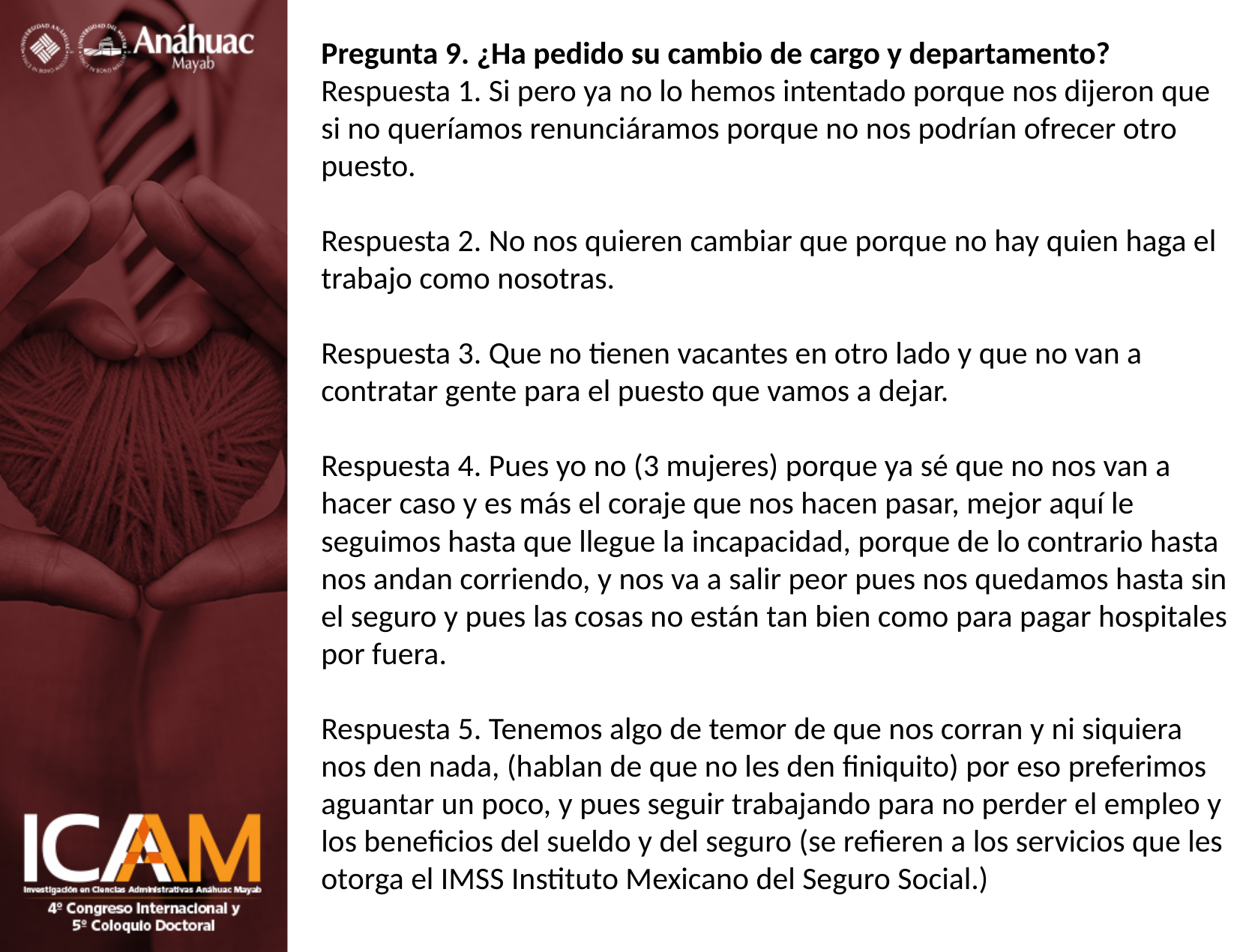

Pregunta 9. ¿Ha pedido su cambio de cargo y departamento?
Respuesta 1. Si pero ya no lo hemos intentado porque nos dijeron que si no queríamos renunciáramos porque no nos podrían ofrecer otro puesto.

Respuesta 2. No nos quieren cambiar que porque no hay quien haga el trabajo como nosotras.

Respuesta 3. Que no tienen vacantes en otro lado y que no van a contratar gente para el puesto que vamos a dejar.

Respuesta 4. Pues yo no (3 mujeres) porque ya sé que no nos van a hacer caso y es más el coraje que nos hacen pasar, mejor aquí le seguimos hasta que llegue la incapacidad, porque de lo contrario hasta nos andan corriendo, y nos va a salir peor pues nos quedamos hasta sin el seguro y pues las cosas no están tan bien como para pagar hospitales por fuera.

Respuesta 5. Tenemos algo de temor de que nos corran y ni siquiera nos den nada, (hablan de que no les den finiquito) por eso preferimos aguantar un poco, y pues seguir trabajando para no perder el empleo y los beneficios del sueldo y del seguro (se refieren a los servicios que les otorga el IMSS Instituto Mexicano del Seguro Social.)